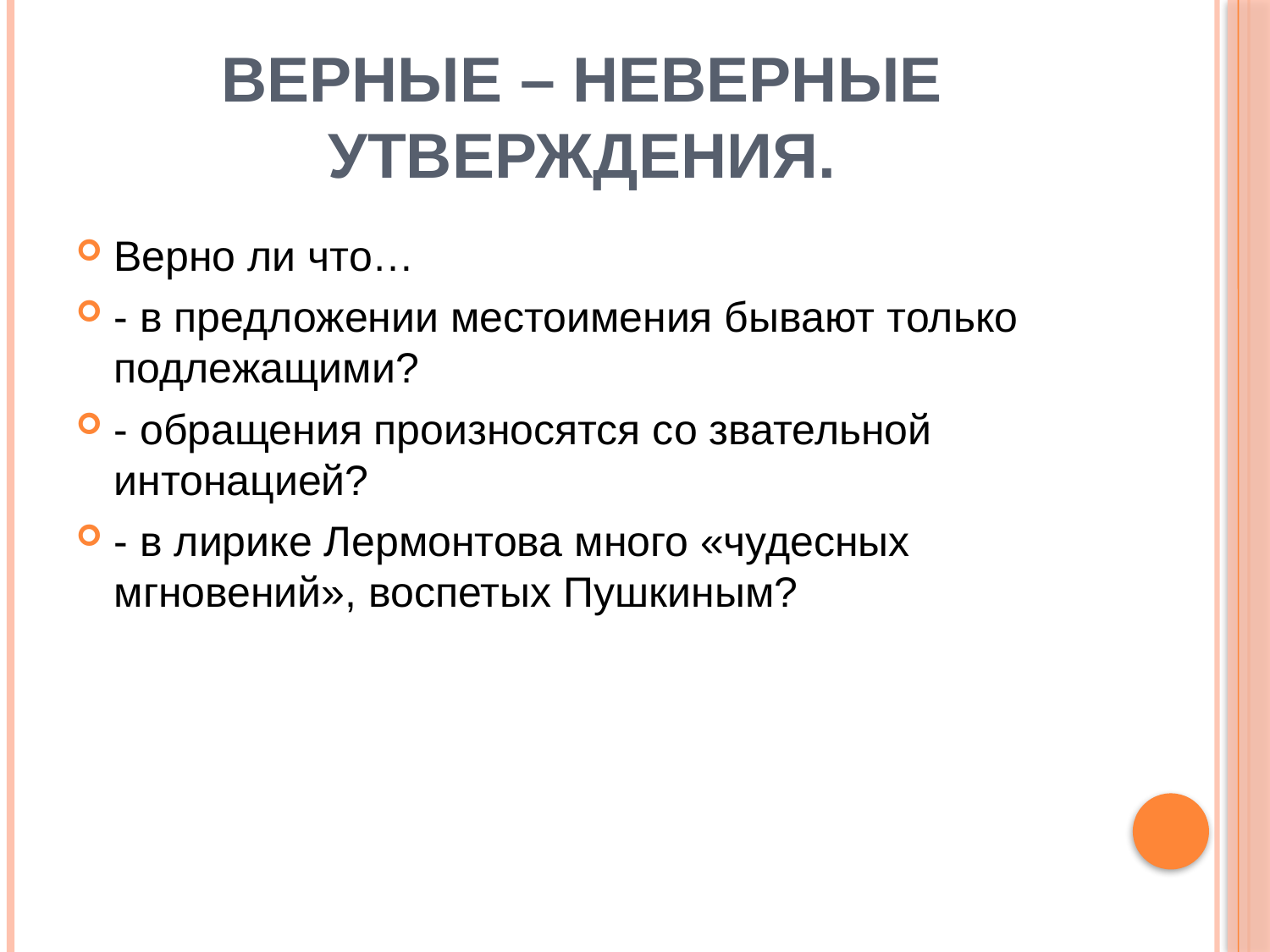

# Верные – неверные утверждения.
Верно ли что…
- в предложении местоимения бывают только подлежащими?
- обращения произносятся со звательной интонацией?
- в лирике Лермонтова много «чудесных мгновений», воспетых Пушкиным?